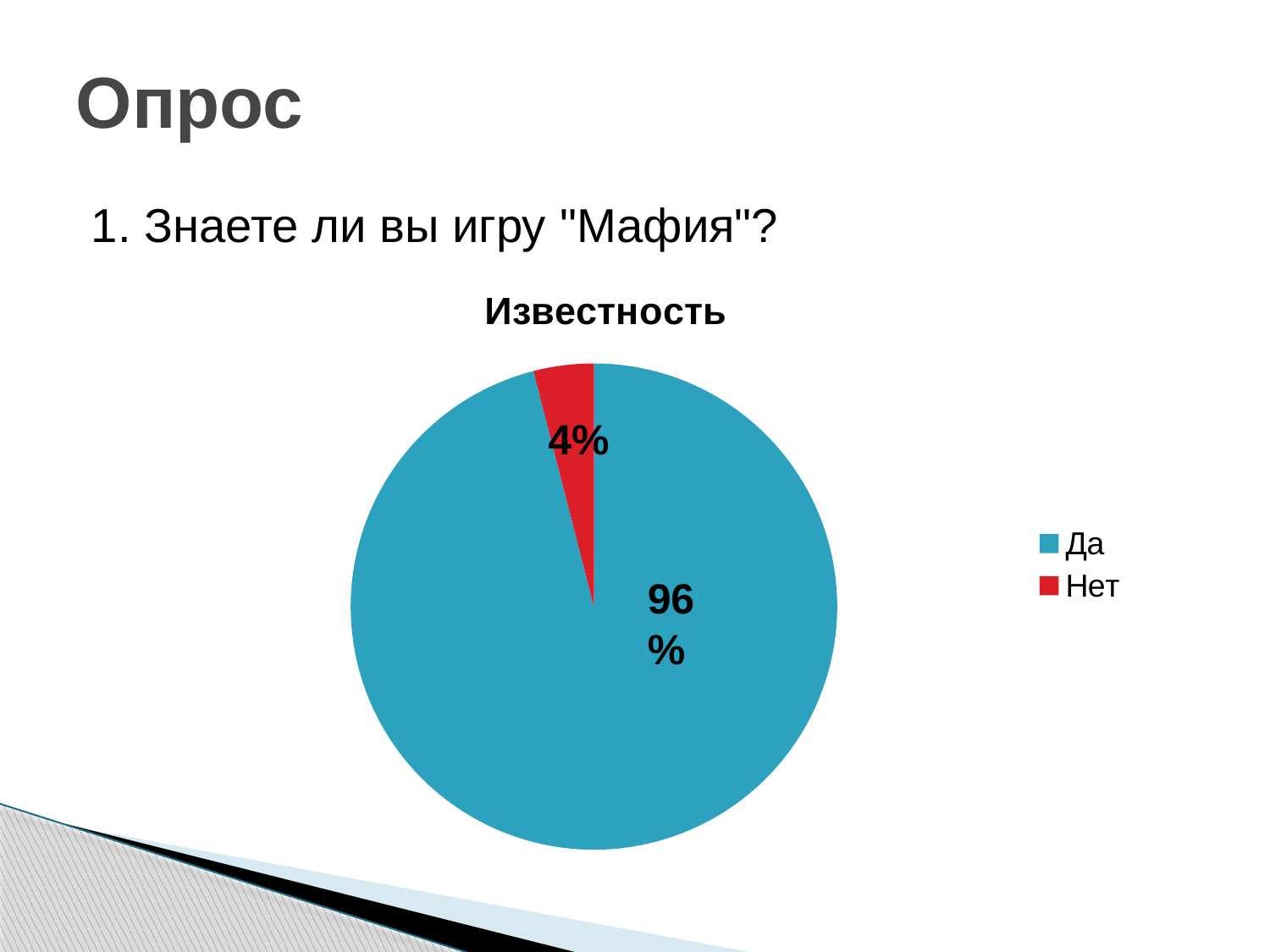

# Опрос
1. Знаете ли вы игру "Мафия"?

### Chart:

| Category | Известность |
|---|---|
| Да | 0.9600000000000006 |
| Нет | 0.04000000000000005 |
4%
96%